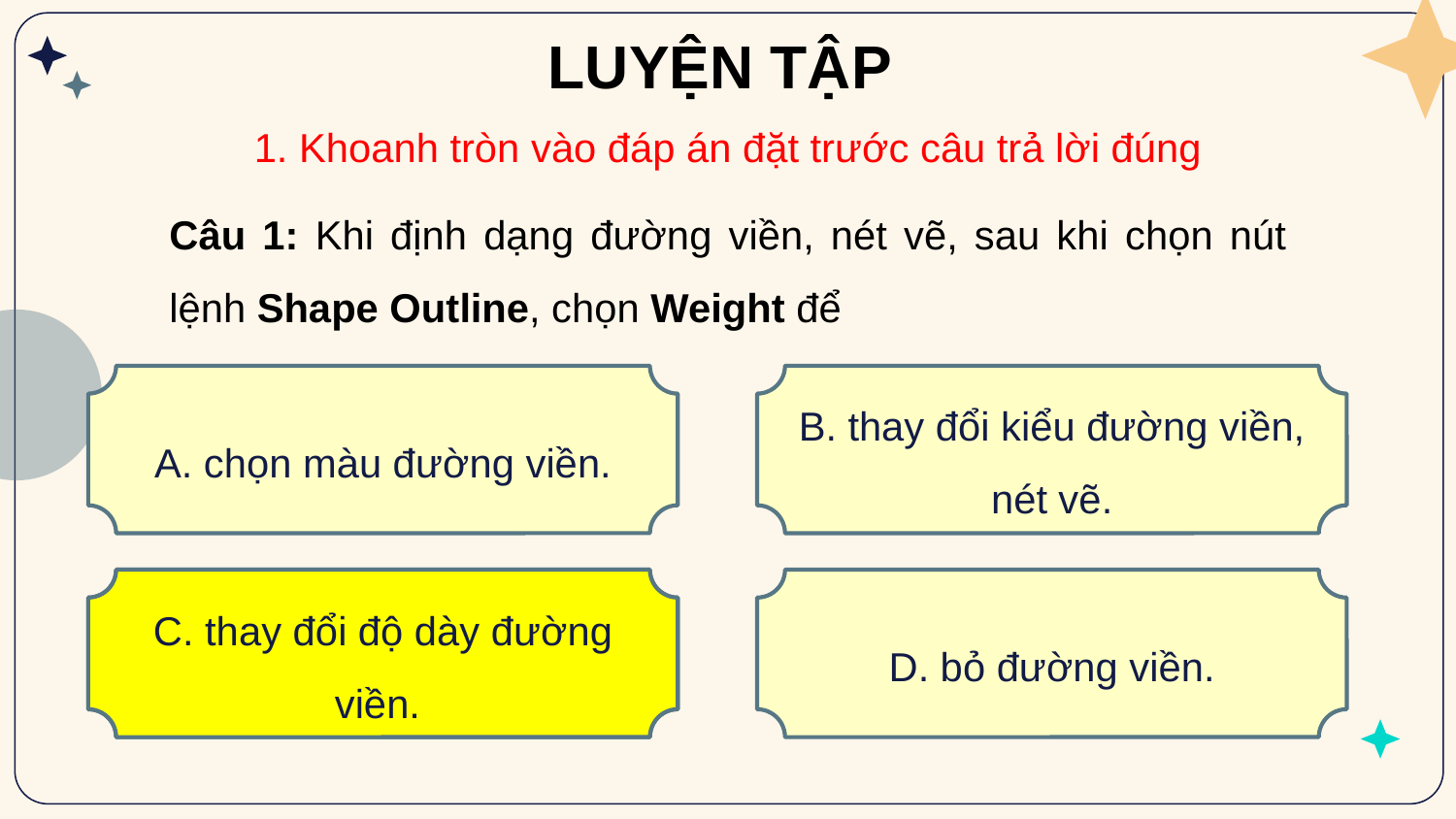

LUYỆN TẬP
1. Khoanh tròn vào đáp án đặt trước câu trả lời đúng
Câu 1: Khi định dạng đường viền, nét vẽ, sau khi chọn nút lệnh Shape Outline, chọn Weight để
A. chọn màu đường viền.
B. thay đổi kiểu đường viền, nét vẽ.
C. thay đổi độ dày đường viền.
D. bỏ đường viền.
C. thay đổi độ dày đường viền.